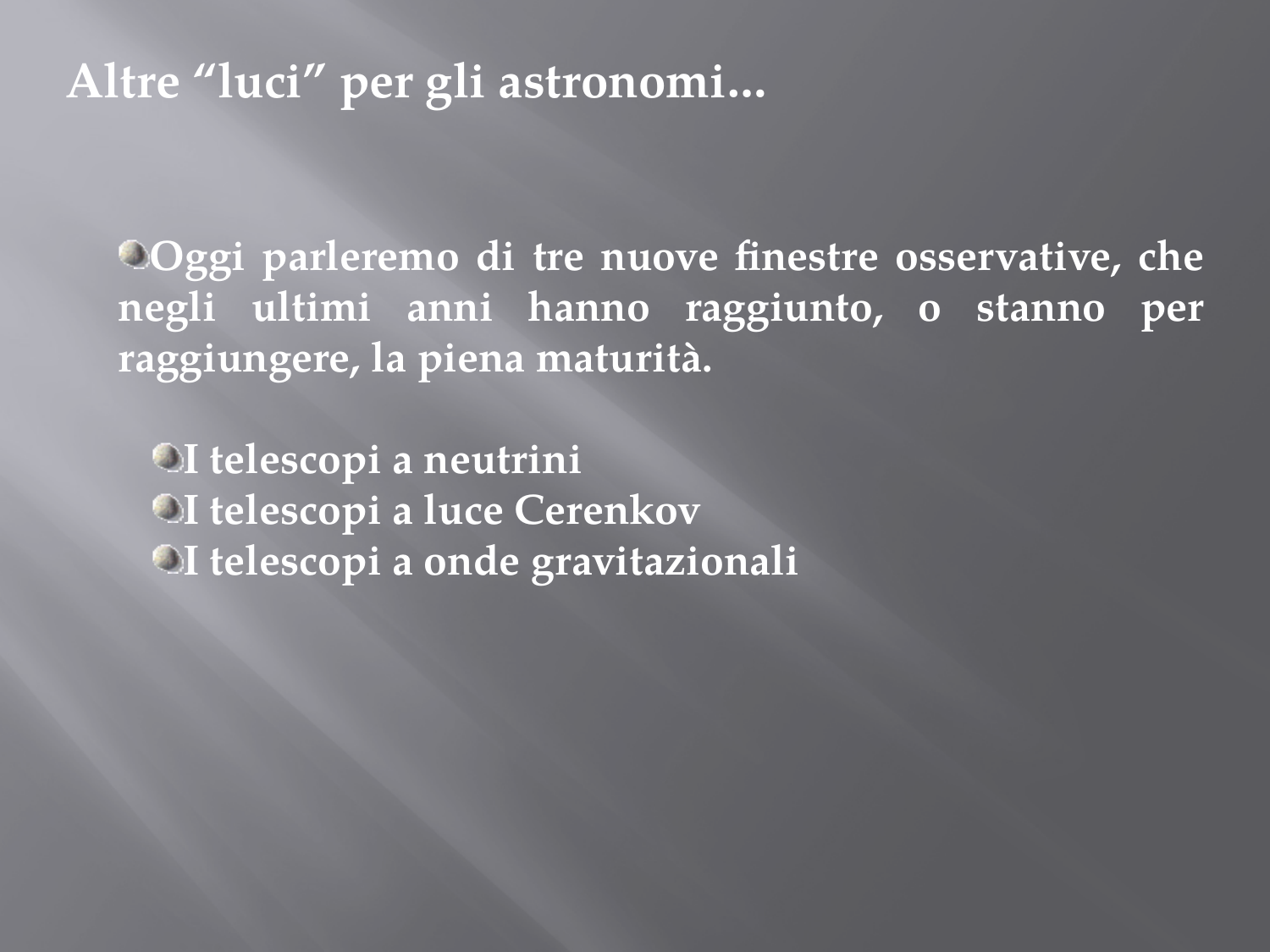

Altre “luci” per gli astronomi…
Oggi parleremo di tre nuove finestre osservative, che negli ultimi anni hanno raggiunto, o stanno per raggiungere, la piena maturità.

I telescopi a neutrini
I telescopi a luce Cerenkov
I telescopi a onde gravitazionali